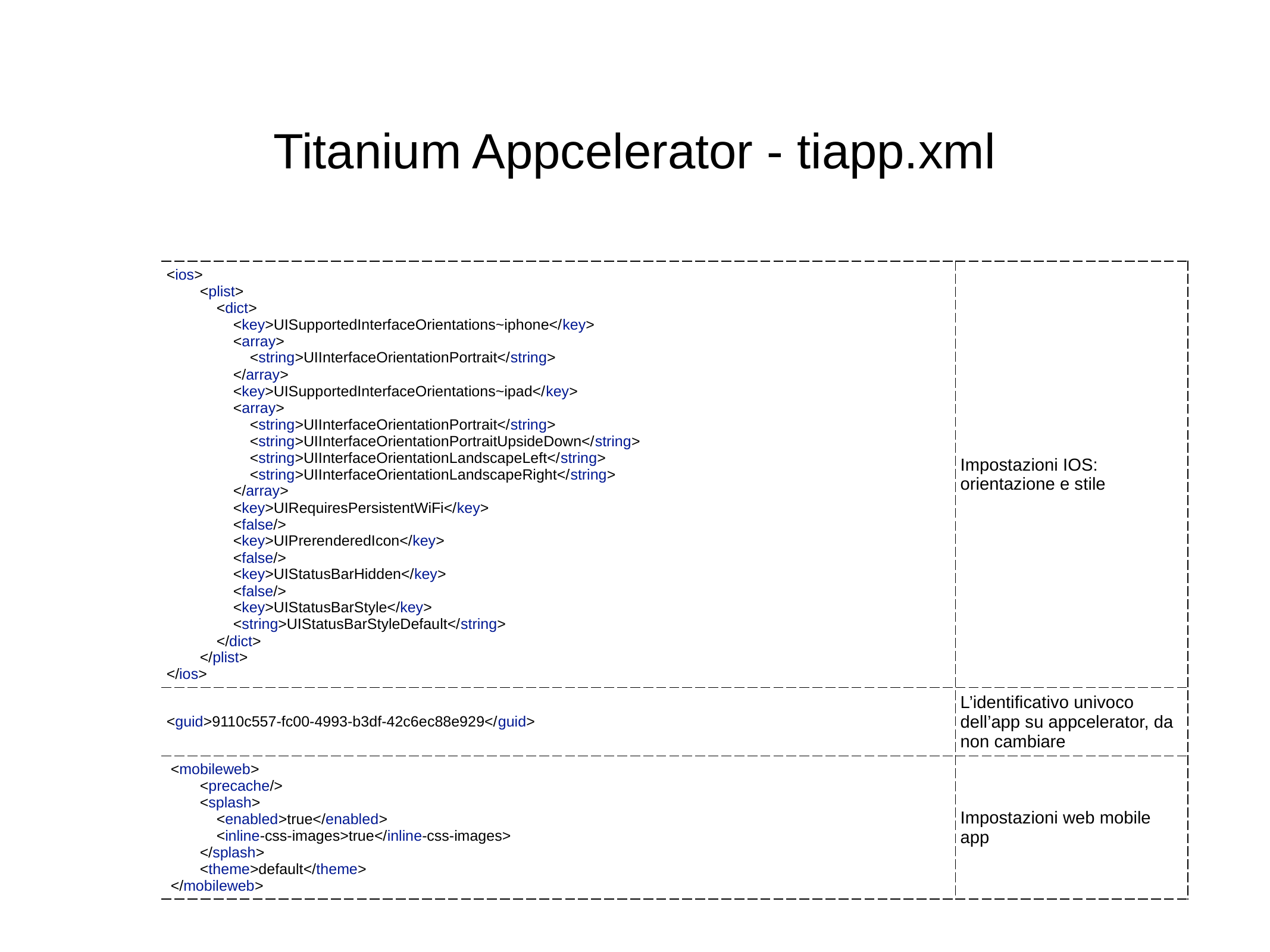

# Titanium Appcelerator - tiapp.xml
| <ios> <plist> <dict> <key>UISupportedInterfaceOrientations~iphone</key> <array> <string>UIInterfaceOrientationPortrait</string> </array> <key>UISupportedInterfaceOrientations~ipad</key> <array> <string>UIInterfaceOrientationPortrait</string> <string>UIInterfaceOrientationPortraitUpsideDown</string> <string>UIInterfaceOrientationLandscapeLeft</string> <string>UIInterfaceOrientationLandscapeRight</string> </array> <key>UIRequiresPersistentWiFi</key> <false/> <key>UIPrerenderedIcon</key> <false/> <key>UIStatusBarHidden</key> <false/> <key>UIStatusBarStyle</key> <string>UIStatusBarStyleDefault</string> </dict> </plist> </ios> | Impostazioni IOS: orientazione e stile |
| --- | --- |
| <guid>9110c557-fc00-4993-b3df-42c6ec88e929</guid> | L’identificativo univoco dell’app su appcelerator, da non cambiare |
| <mobileweb> <precache/> <splash> <enabled>true</enabled> <inline-css-images>true</inline-css-images> </splash> <theme>default</theme> </mobileweb> | Impostazioni web mobile app |